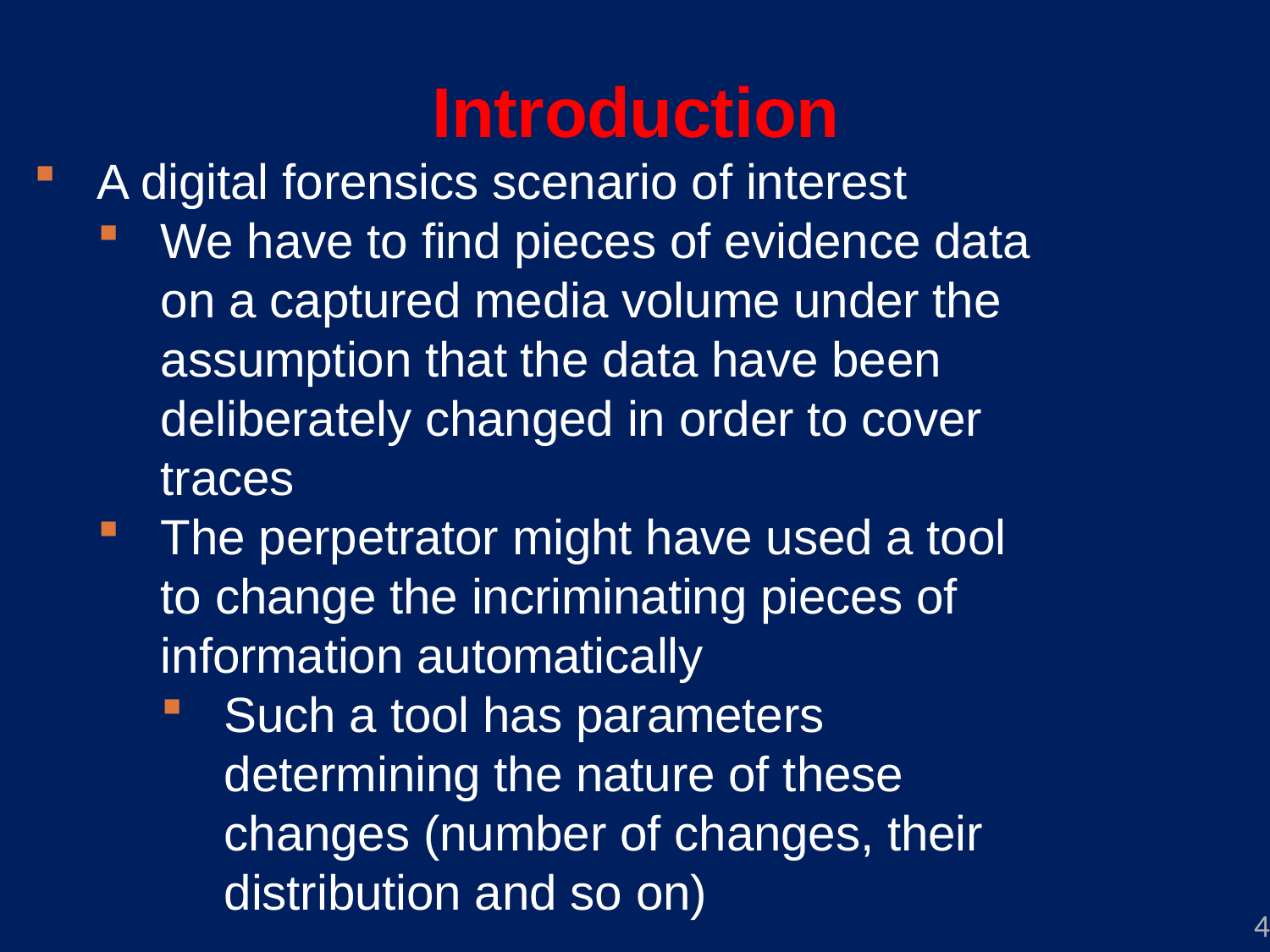

# Introduction
A digital forensics scenario of interest
We have to find pieces of evidence data on a captured media volume under the assumption that the data have been deliberately changed in order to cover traces
The perpetrator might have used a tool to change the incriminating pieces of information automatically
Such a tool has parameters determining the nature of these changes (number of changes, their distribution and so on)
4